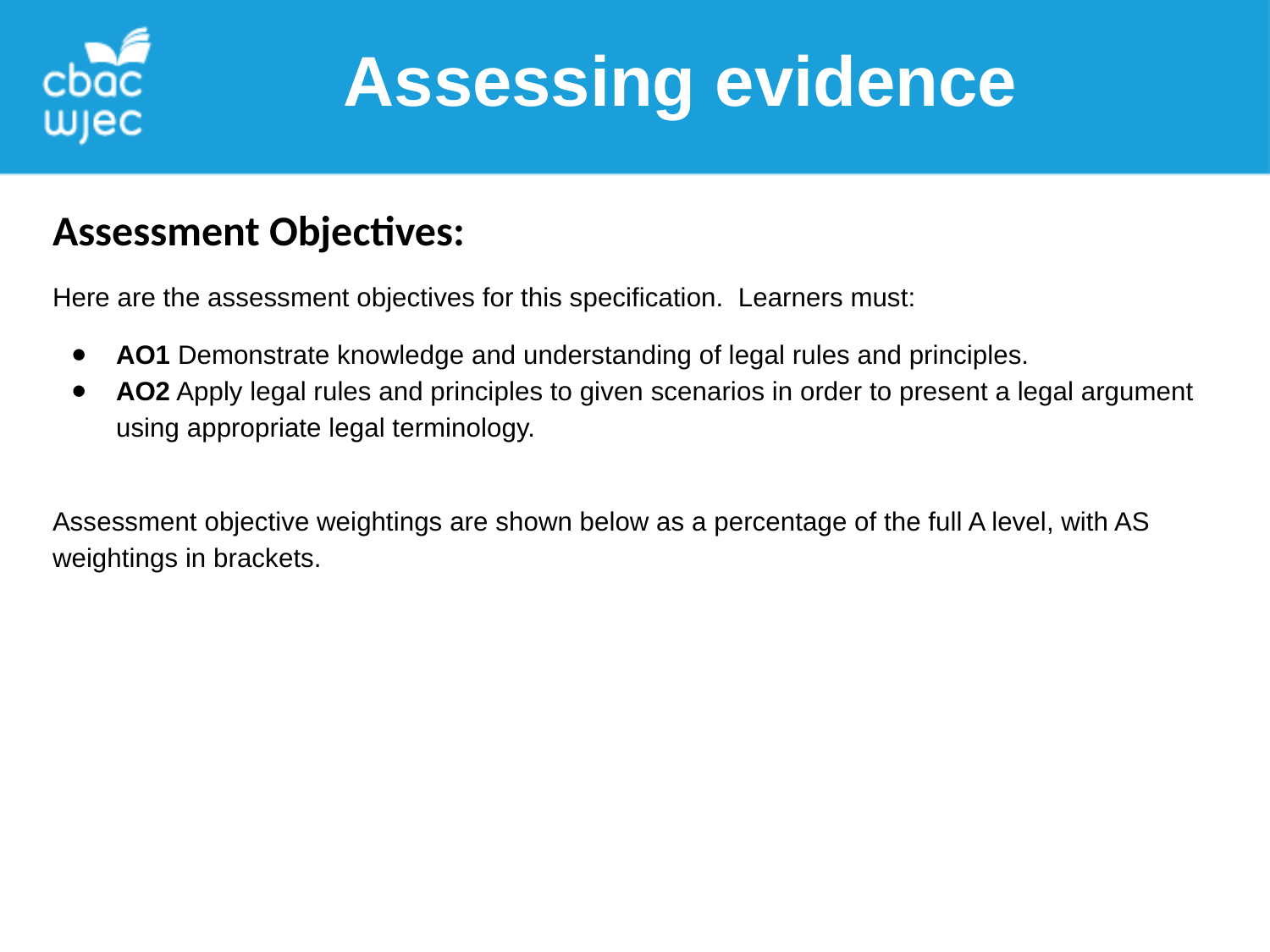

Assessing evidence
Assessment Objectives:
Here are the assessment objectives for this specification.  Learners must:
AO1 Demonstrate knowledge and understanding of legal rules and principles.
AO2 Apply legal rules and principles to given scenarios in order to present a legal argument using appropriate legal terminology.

Assessment objective weightings are shown below as a percentage of the full A level, with AS weightings in brackets.